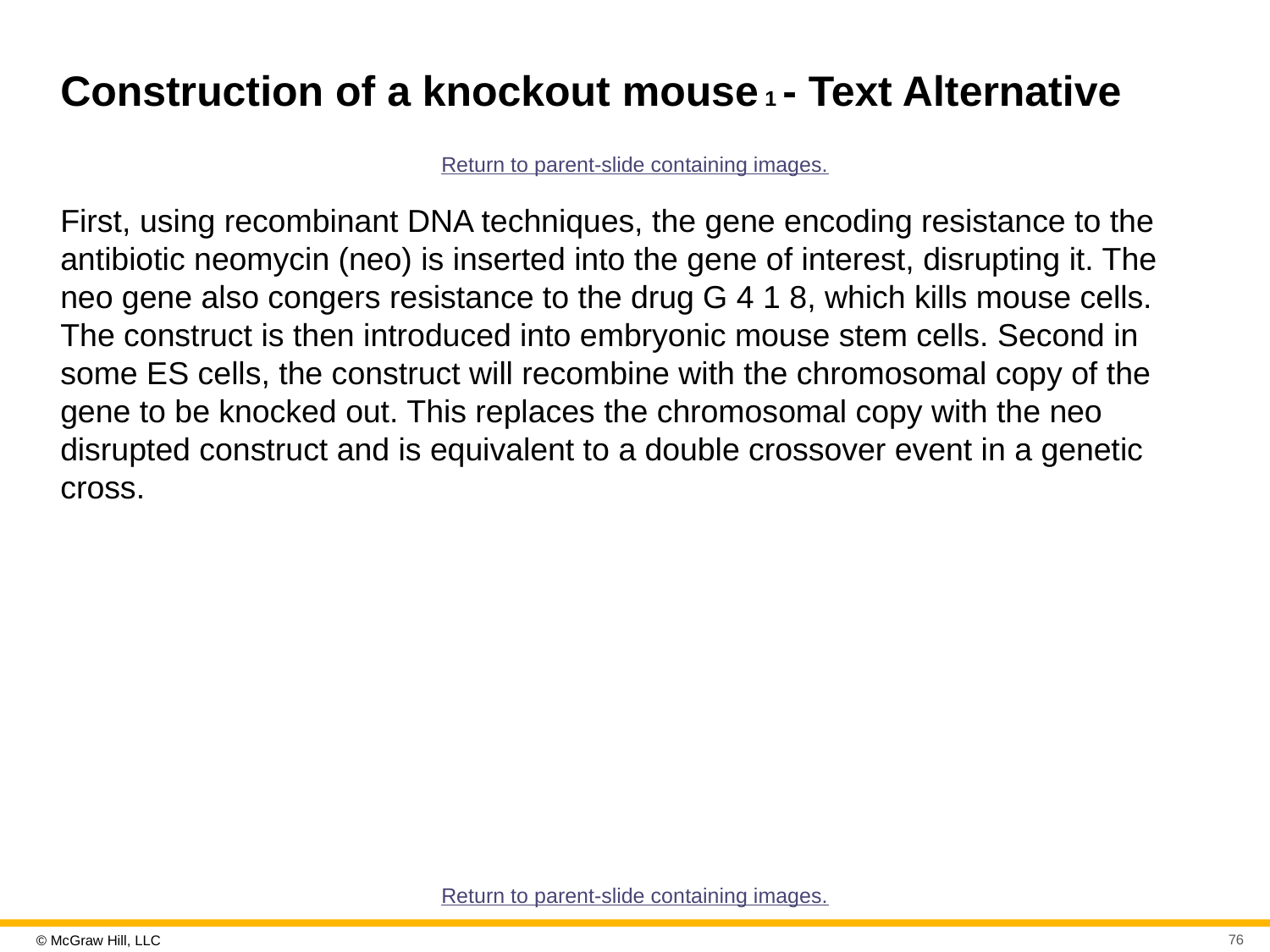

# Construction of a knockout mouse 1 - Text Alternative
Return to parent-slide containing images.
First, using recombinant DNA techniques, the gene encoding resistance to the antibiotic neomycin (neo) is inserted into the gene of interest, disrupting it. The neo gene also congers resistance to the drug G 4 1 8, which kills mouse cells. The construct is then introduced into embryonic mouse stem cells. Second in some ES cells, the construct will recombine with the chromosomal copy of the gene to be knocked out. This replaces the chromosomal copy with the neo disrupted construct and is equivalent to a double crossover event in a genetic cross.
Return to parent-slide containing images.
76